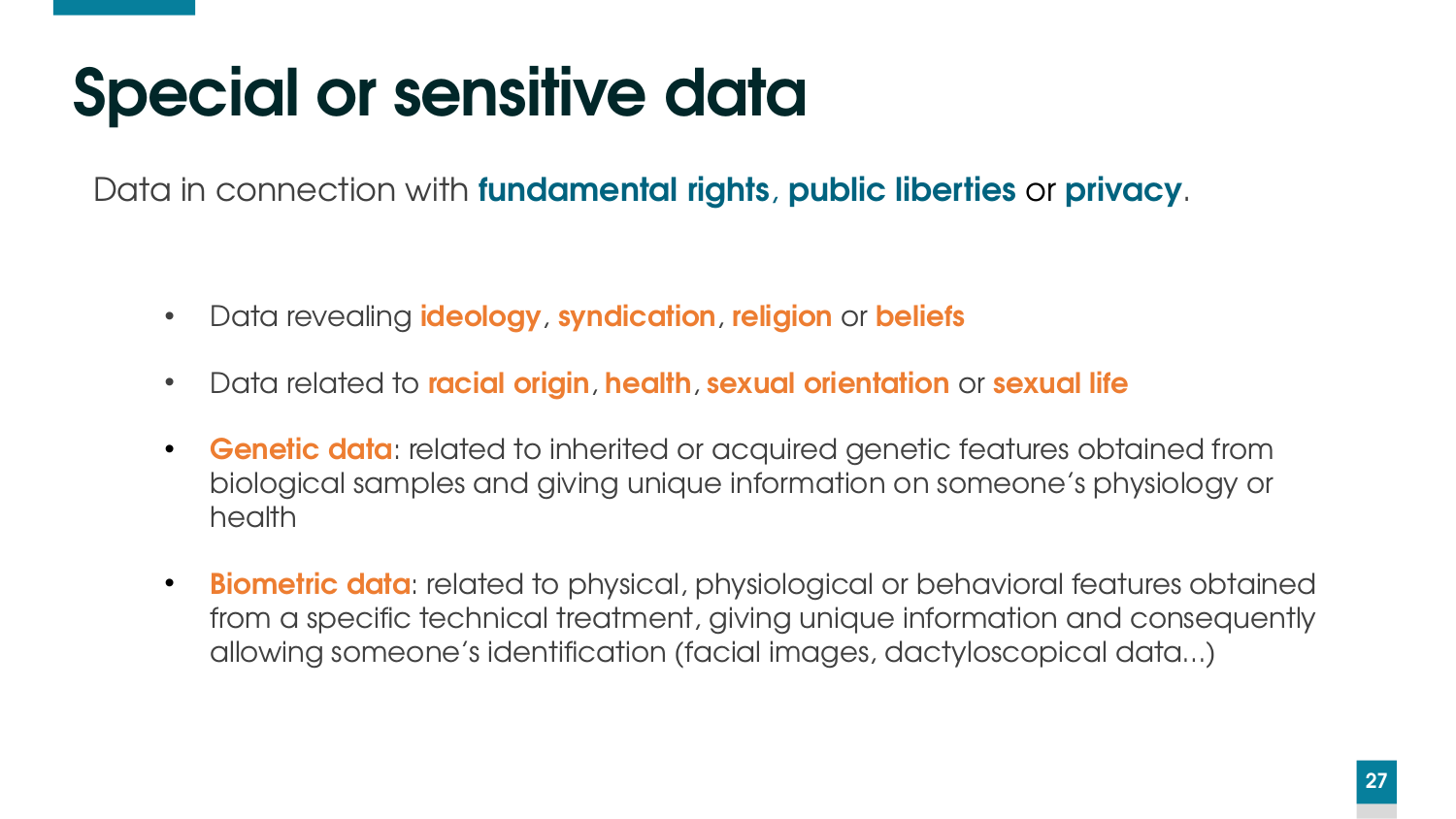

# Special or sensitive data
Data in connection with fundamental rights, public liberties or privacy.

Data revealing ideology, syndication, religion or beliefs
Data related to racial origin, health, sexual orientation or sexual life
Genetic data: related to inherited or acquired genetic features obtained from biological samples and giving unique information on someone’s physiology or health
Biometric data: related to physical, physiological or behavioral features obtained from a specific technical treatment, giving unique information and consequently allowing someone’s identification (facial images, dactyloscopical data…)